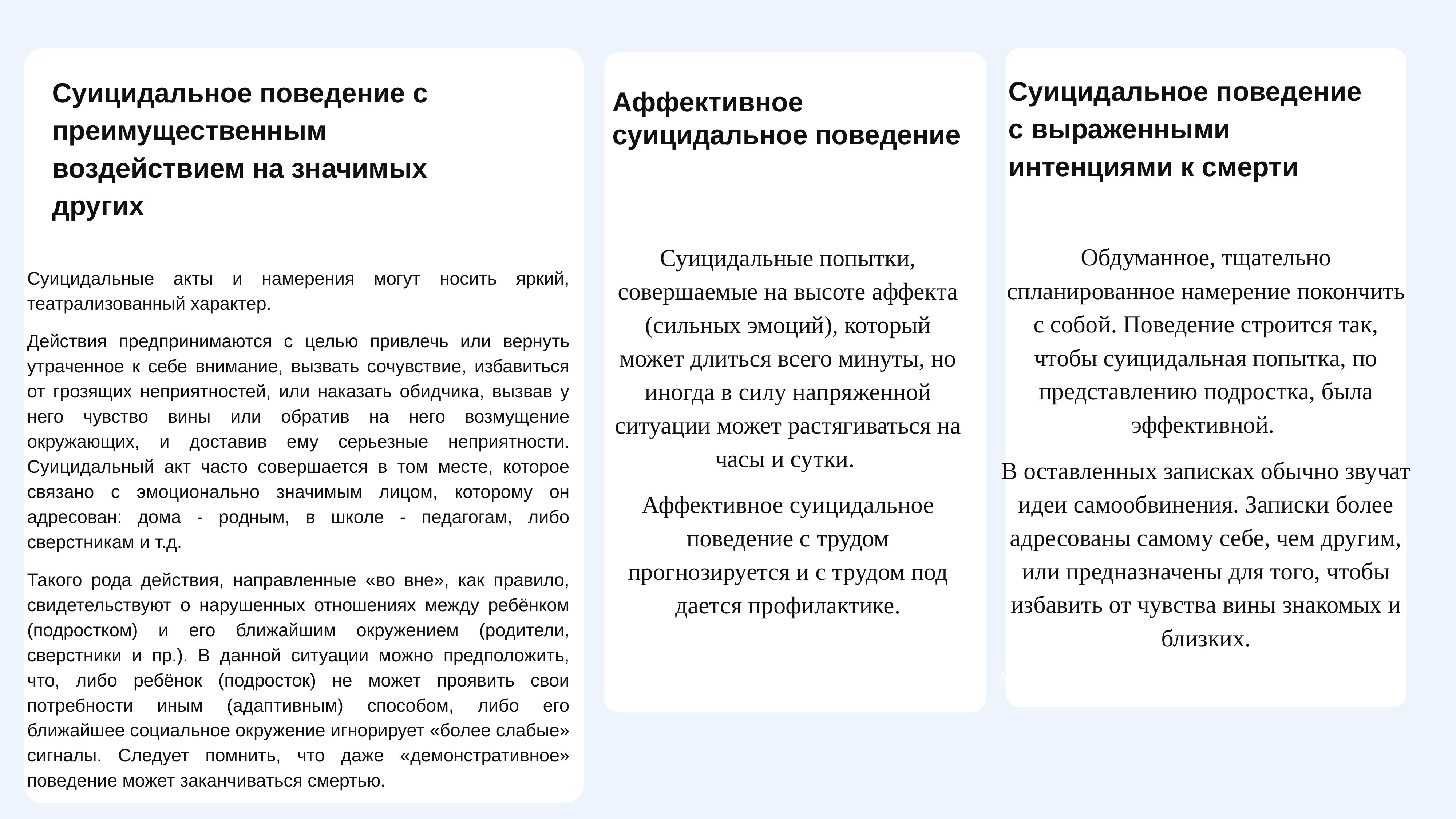

Суицидальное поведение с выраженными интенциями к смерти
Суицидальное поведение с преимущественным воздействием на зна­чимых других
Аффективное суицидальное поведение

Суицидальные акты и намерения могут носить яркий, театрализован­ный характер.
Действия предпринимаются с целью привлечь или вернуть утраченное к себе внимание, вызвать сочувствие, избавиться от грозящих неприятностей, или наказать обидчика, вызвав у него чувство вины или обратив на него возмущение окружающих, и доставив ему серьезные не­приятности. Суицидальный акт часто совершается в том месте, которое связано с эмоционально значимым лицом, которому он адресован: дома - родным, в школе - педагогам, либо сверстникам и т.д.
Такого рода дейст­вия, направленные «во вне», как правило, свидетельствуют о нарушенных отношениях между ребёнком (подростком) и его ближайшим окружением (родители, сверстники и пр.). В данной ситуации можно предположить, что, либо ребёнок (подросток) не может проявить свои потребности иным (адаптивным) способом, либо его ближайшее социальное окружение иг­норирует «более слабые» сигналы. Следует помнить, что даже «демонст­ративное» поведение может заканчиваться смертью.

Обдуманное, тщательно спланированное намерение покончить с со­бой. Поведение строится так, чтобы суицидальная попытка, по представ­лению подростка, была эффективной.
В оставленных записках обычно звучат идеи самообвинения. Записки более адресованы самому себе, чем другим, или предназначены для того, чтобы избавить от чувства вины знакомых и близких.
Суицидальные попытки, совершаемые на высоте аффекта (сильных эмоций), который может длиться всего минуты, но иногда в силу напря­женной ситуации может растягиваться на часы и сутки.
Аффек­тивное суицидальное поведение с трудом прогнозируется и с трудом под­дается профилактике.
More Information